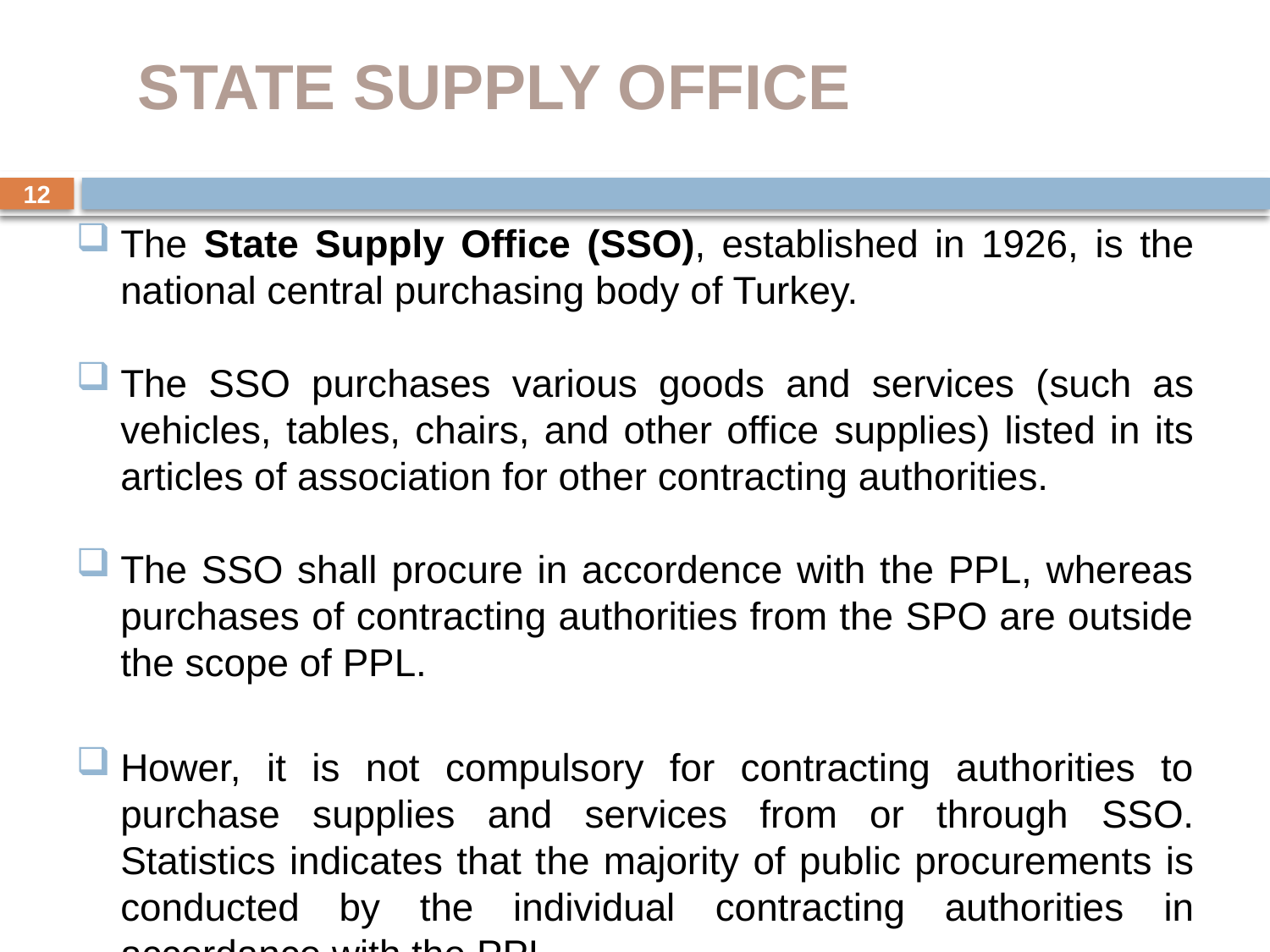

# STATE SUPPLY OFFICE

The State Supply Office (SSO), established in 1926, is the national central purchasing body of Turkey.

The SSO purchases various goods and services (such as vehicles, tables, chairs, and other office supplies) listed in its articles of association for other contracting authorities.

The SSO shall procure in accordence with the PPL, whereas purchases of contracting authorities from the SPO are outside the scope of PPL.

Hower, it is not compulsory for contracting authorities to purchase supplies and services from or through SSO. Statistics indicates that the majority of public procurements is conducted by the individual contracting authorities in accordance with the PPL.

12